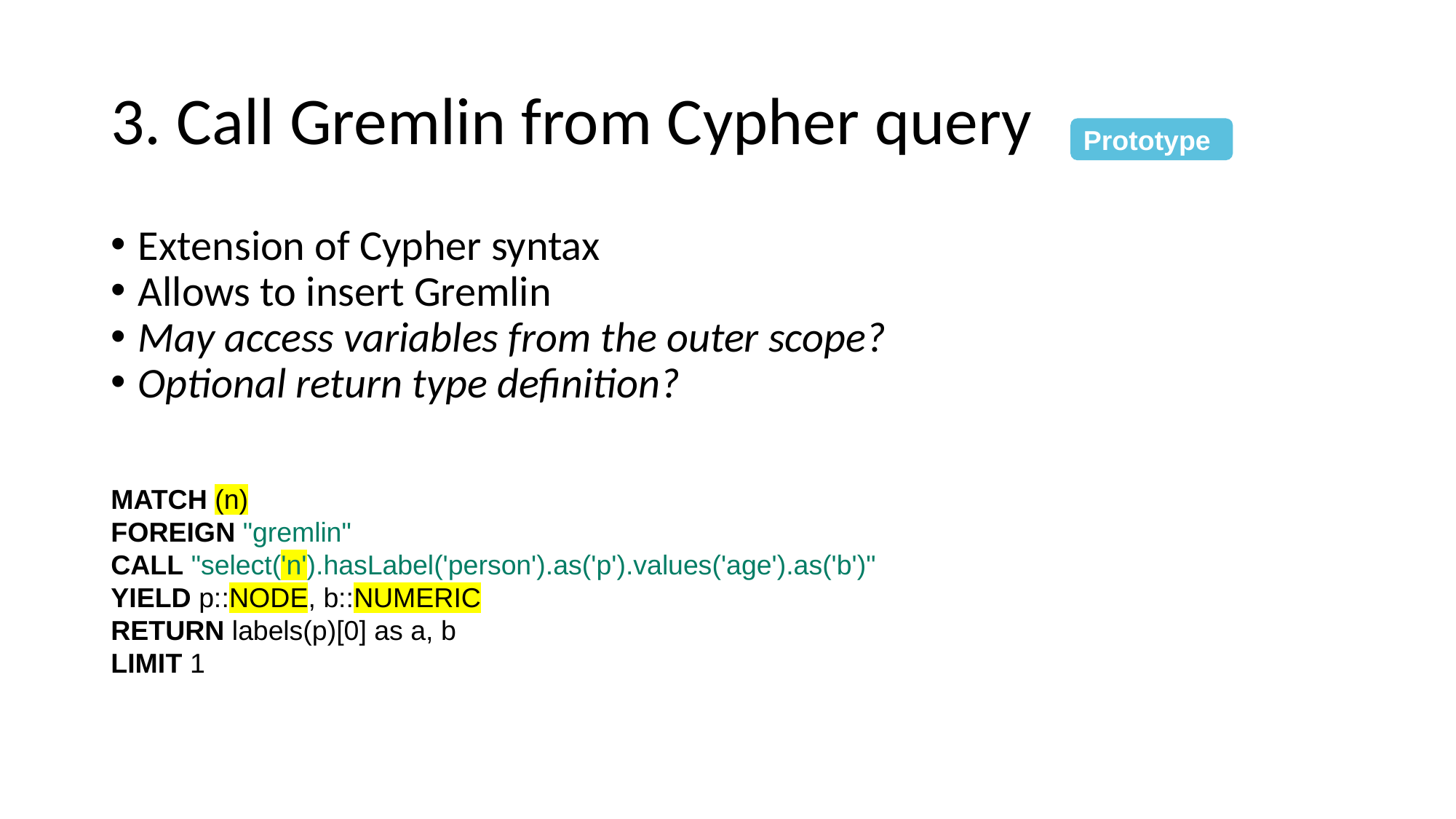

# 3. Call Gremlin from Cypher query
Prototype
Extension of Cypher syntax
Allows to insert Gremlin
May access variables from the outer scope?
Optional return type definition?
MATCH (n)
FOREIGN "gremlin"
CALL "select('n').hasLabel('person').as('p').values('age').as('b')"
YIELD p::NODE, b::NUMERIC
RETURN labels(p)[0] as a, b
LIMIT 1